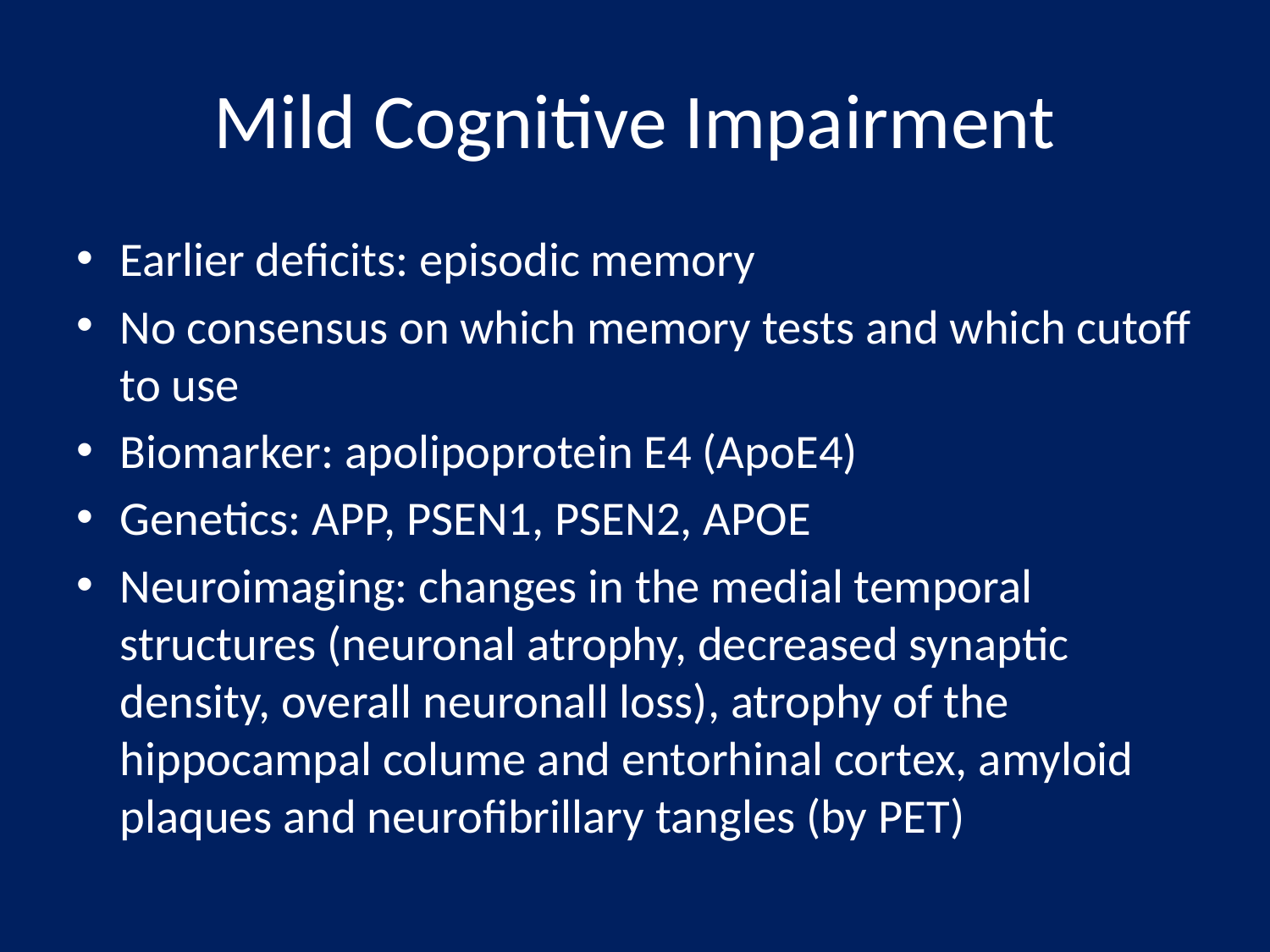

# Mild Cognitive Impairment
Earlier deficits: episodic memory
No consensus on which memory tests and which cutoff to use
Biomarker: apolipoprotein E4 (ApoE4)
Genetics: APP, PSEN1, PSEN2, APOE
Neuroimaging: changes in the medial temporal structures (neuronal atrophy, decreased synaptic density, overall neuronall loss), atrophy of the hippocampal colume and entorhinal cortex, amyloid plaques and neurofibrillary tangles (by PET)